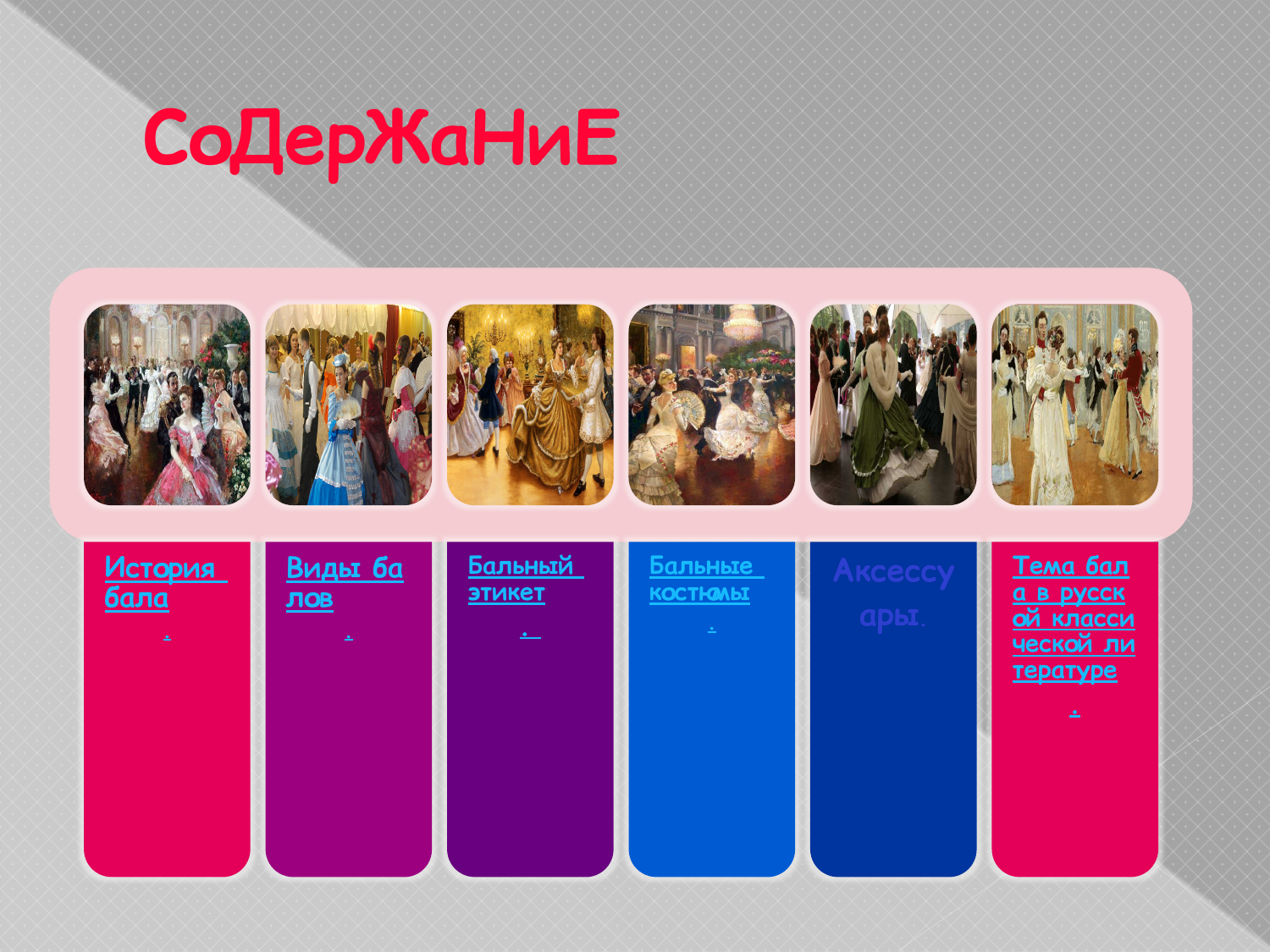

# СоДерЖаНиЕ
Виды балов.
Бальный этикет.
Бальные костюмы.
Аксессуары.
Тема бала в русской классической литературе.